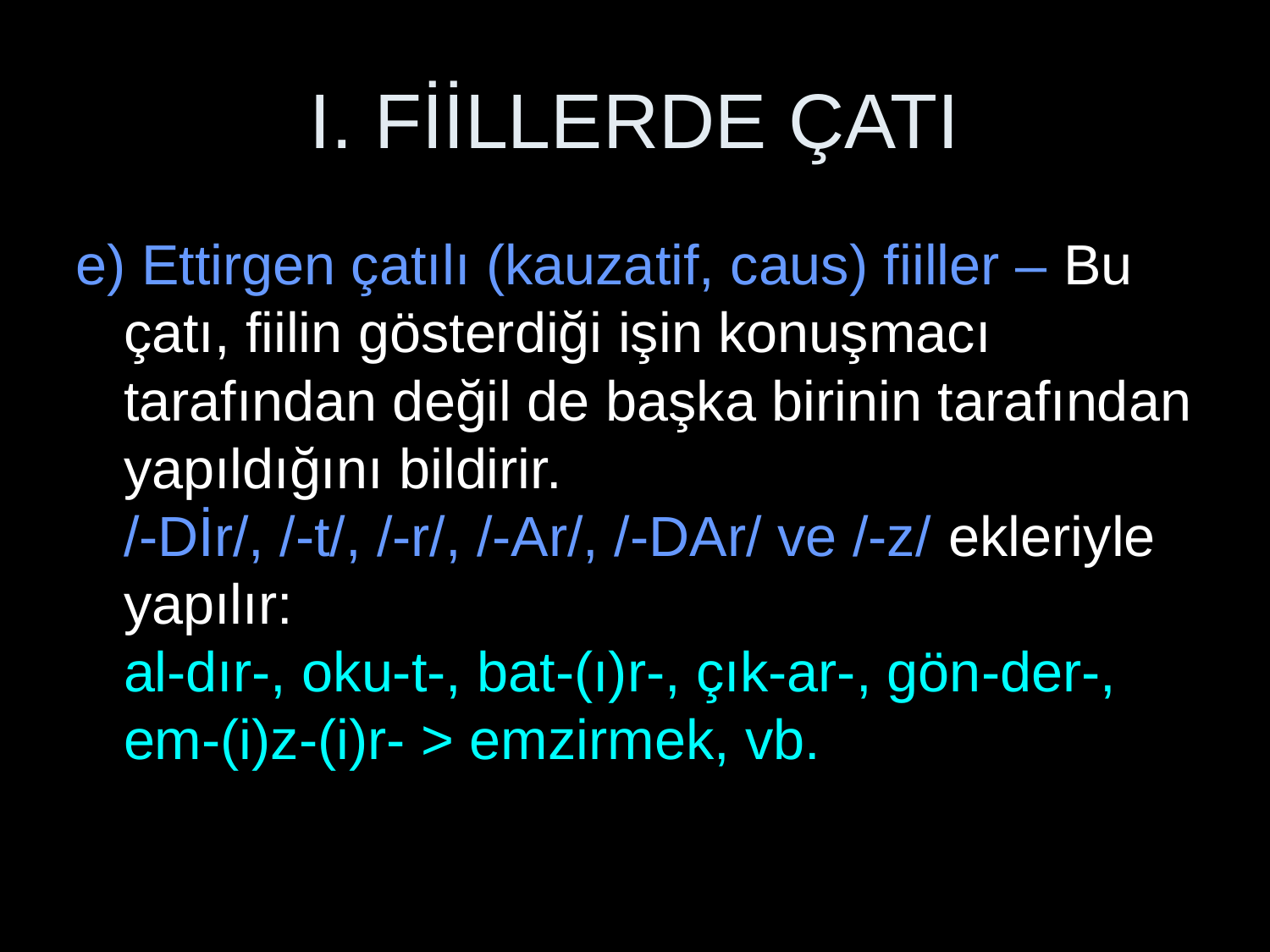

# I. FİİLLERDE ÇATI
e) Ettirgen çatılı (kauzatif, caus) fiiller – Bu çatı, fiilin gösterdiği işin konuşmacı tarafından değil de başka birinin tarafından yapıldığını bildirir.
/-Dİr/, /-t/, /-r/, /-Ar/, /-DAr/ ve /-z/ ekleriyle yapılır:
al-dır-, oku-t-, bat-(ı)r-, çık-ar-, gön-der-, em-(i)z-(i)r- > emzirmek, vb.